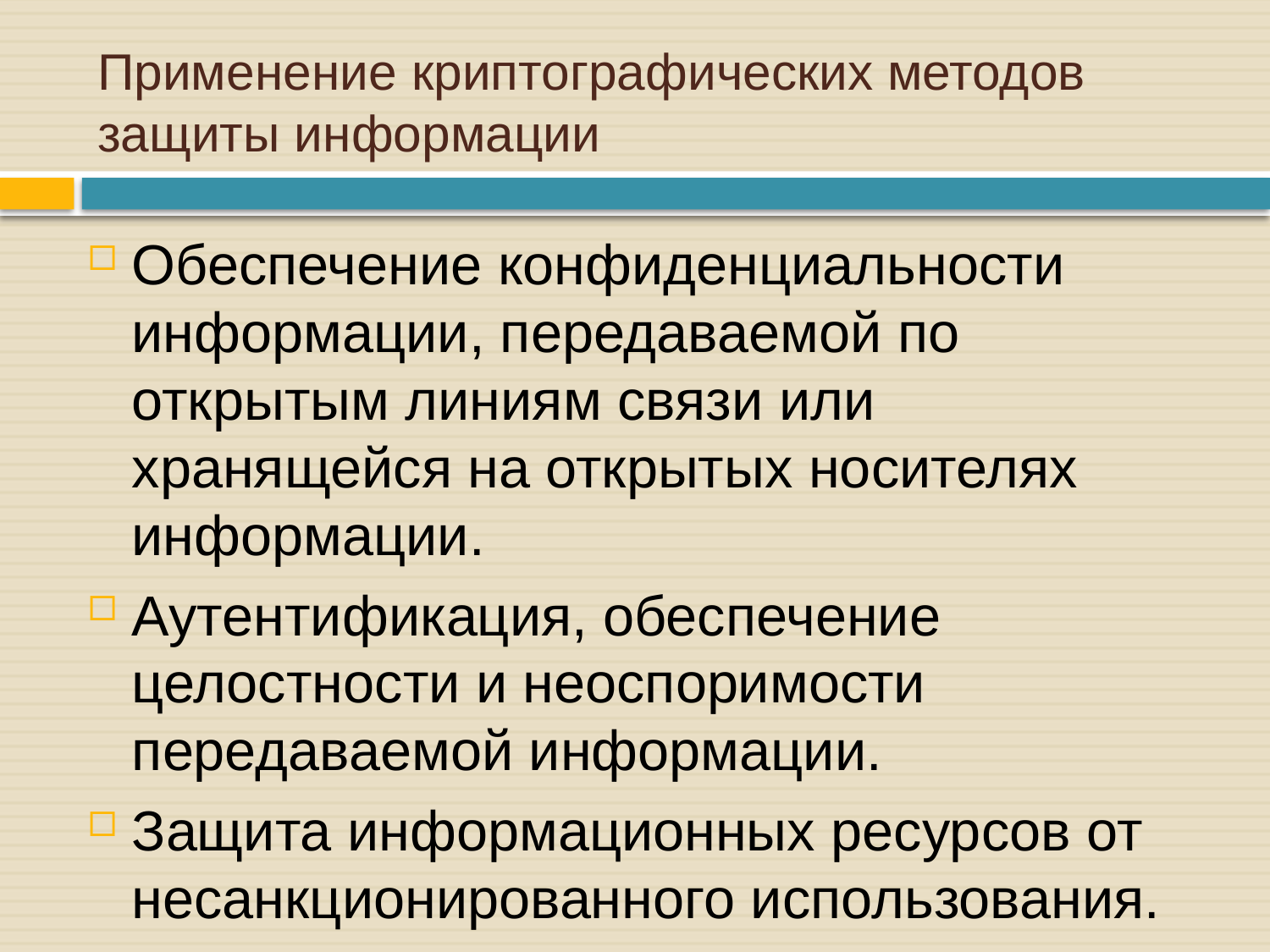

# Применение криптографических методов защиты информации
Обеспечение конфиденциальности информации, передаваемой по открытым линиям связи или хранящейся на открытых носителях информации.
Аутентификация, обеспечение целостности и неоспоримости передаваемой информации.
Защита информационных ресурсов от несанкционированного использования.